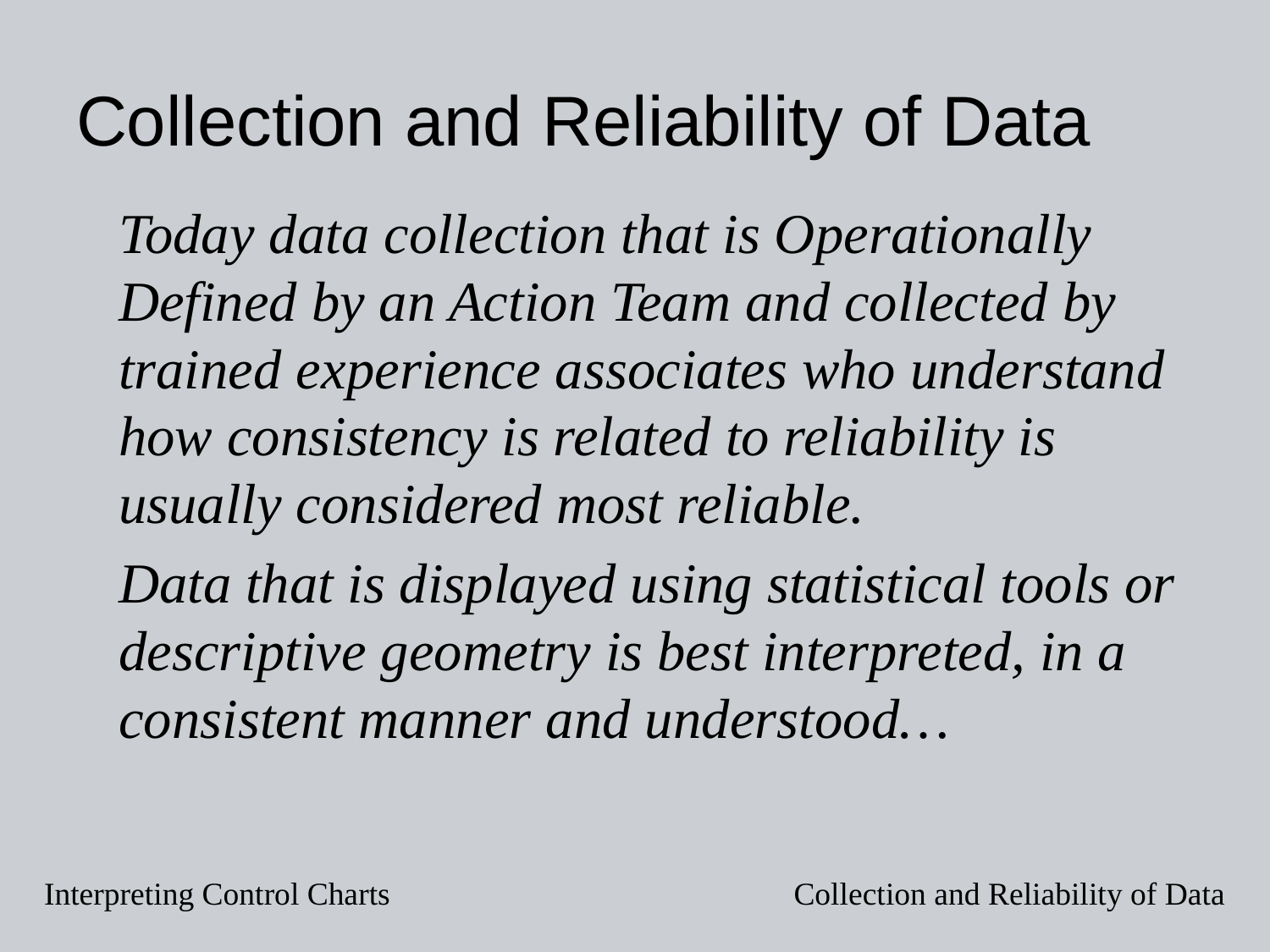

# Collection and Reliability of Data
Today data collection that is Operationally Defined by an Action Team and collected by trained experience associates who understand how consistency is related to reliability is usually considered most reliable.
Data that is displayed using statistical tools or descriptive geometry is best interpreted, in a consistent manner and understood…
Interpreting Control Charts
Collection and Reliability of Data